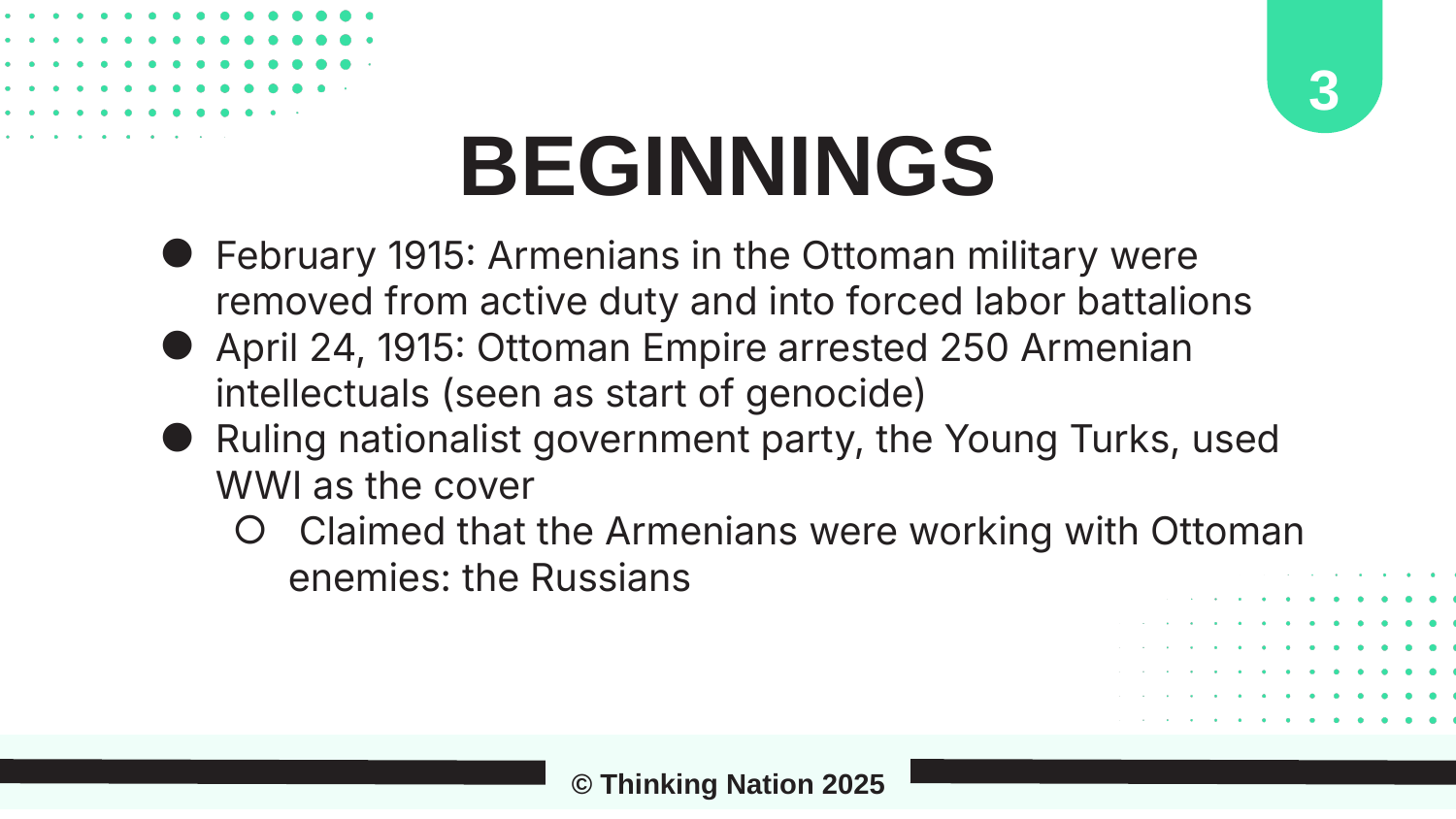

3
BEGINNINGS
February 1915: Armenians in the Ottoman military were removed from active duty and into forced labor battalions
April 24, 1915: Ottoman Empire arrested 250 Armenian intellectuals (seen as start of genocide)
Ruling nationalist government party, the Young Turks, used WWI as the cover
 Claimed that the Armenians were working with Ottoman enemies: the Russians

© Thinking Nation 2025